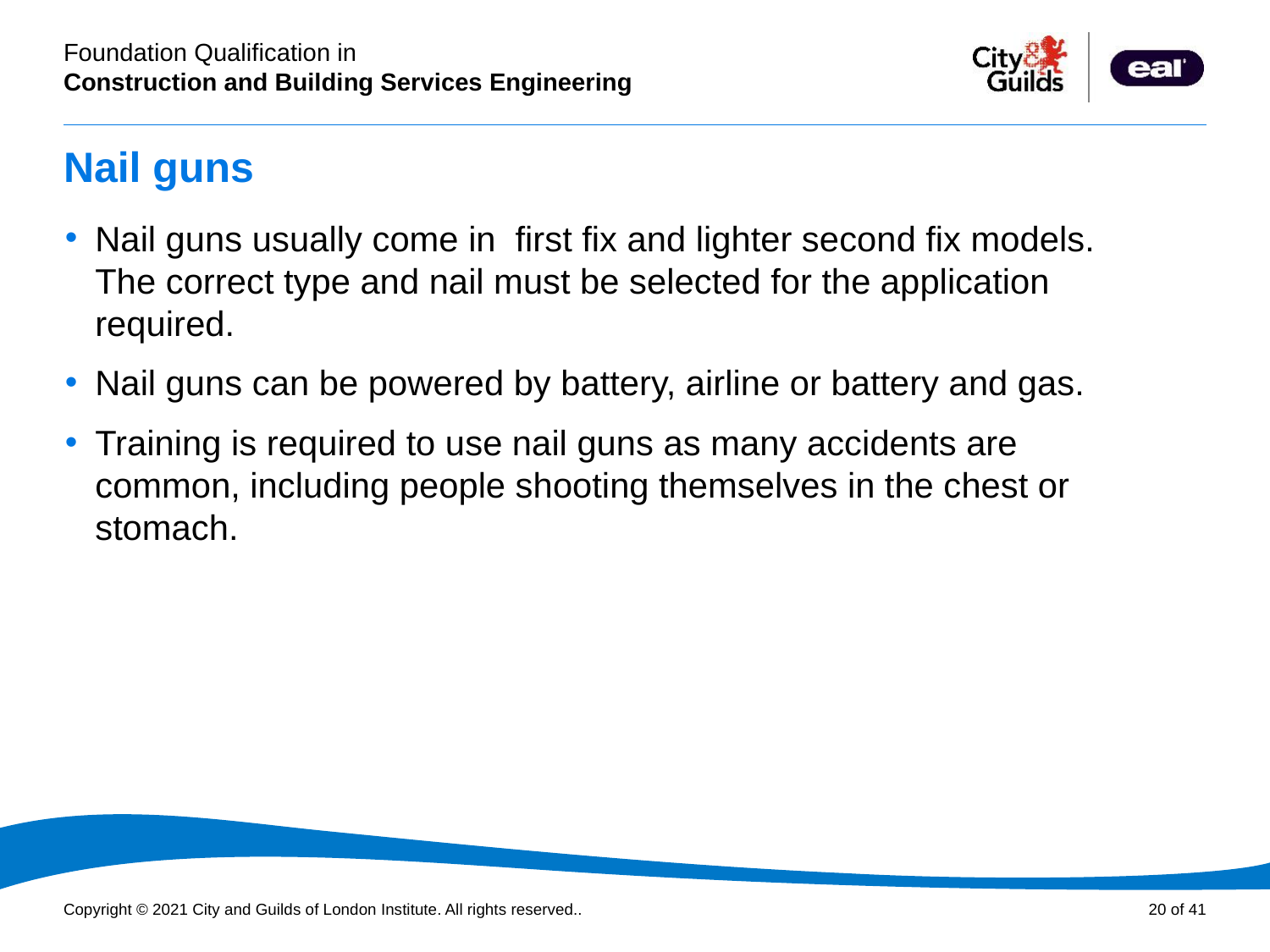

# Nail guns
Nail guns usually come in  first fix and lighter second fix models. The correct type and nail must be selected for the application required.
Nail guns can be powered by battery, airline or battery and gas.
Training is required to use nail guns as many accidents are common, including people shooting themselves in the chest or  stomach.